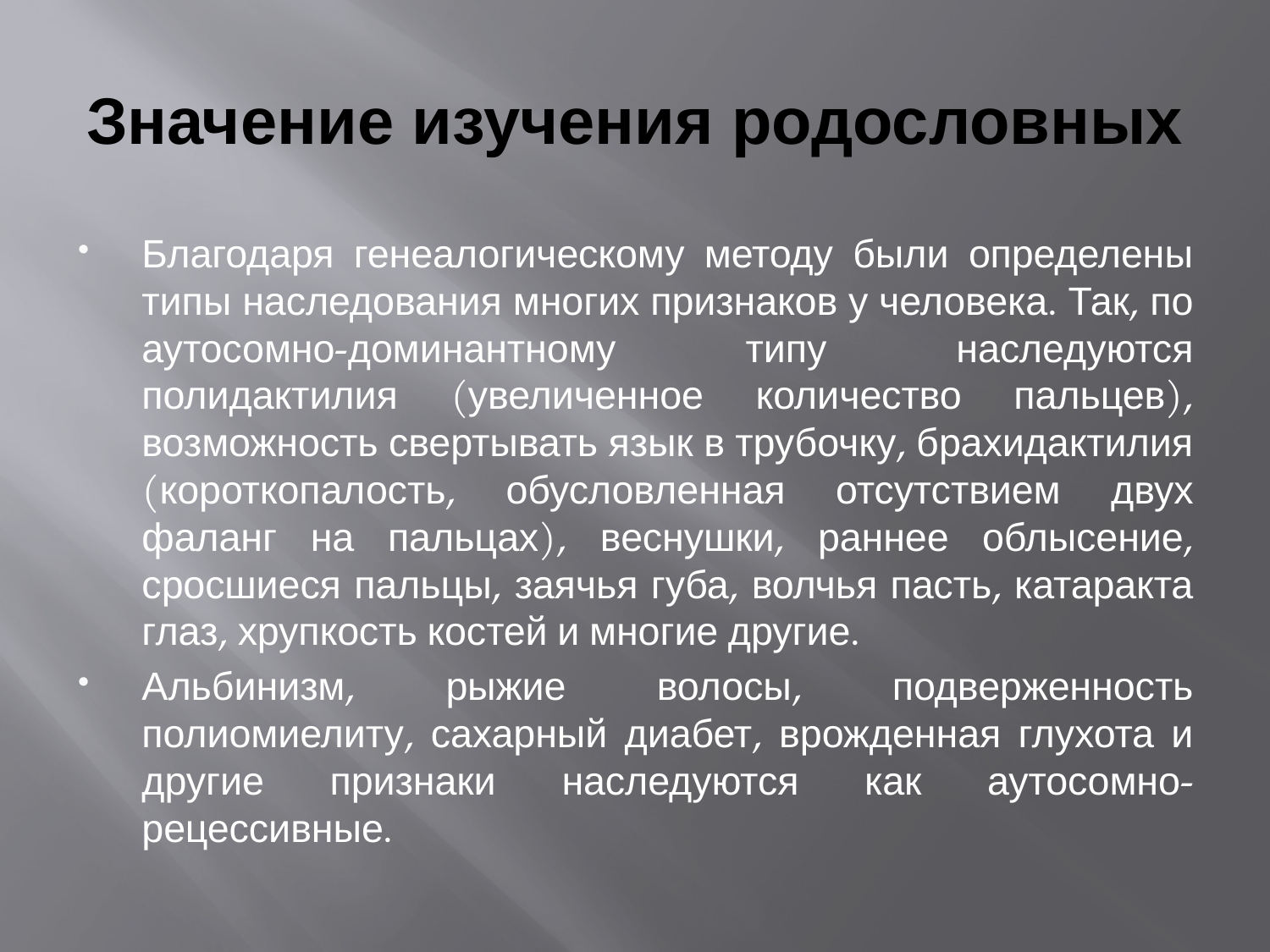

# Значение изучения родословных
Благодаря генеалогическому методу были определены типы наследования многих признаков у человека. Так, по аутосомно-доминантному типу наследуются полидактилия (увеличенное количество пальцев), возможность свертывать язык в трубочку, брахидактилия (короткопалость, обусловленная отсутствием двух фаланг на пальцах), веснушки, раннее облысение, сросшиеся пальцы, заячья губа, волчья пасть, катаракта глаз, хрупкость костей и многие другие.
Альбинизм, рыжие волосы, подверженность полиомиелиту, сахарный диабет, врожденная глухота и другие признаки наследуются как аутосомно-рецессивные.